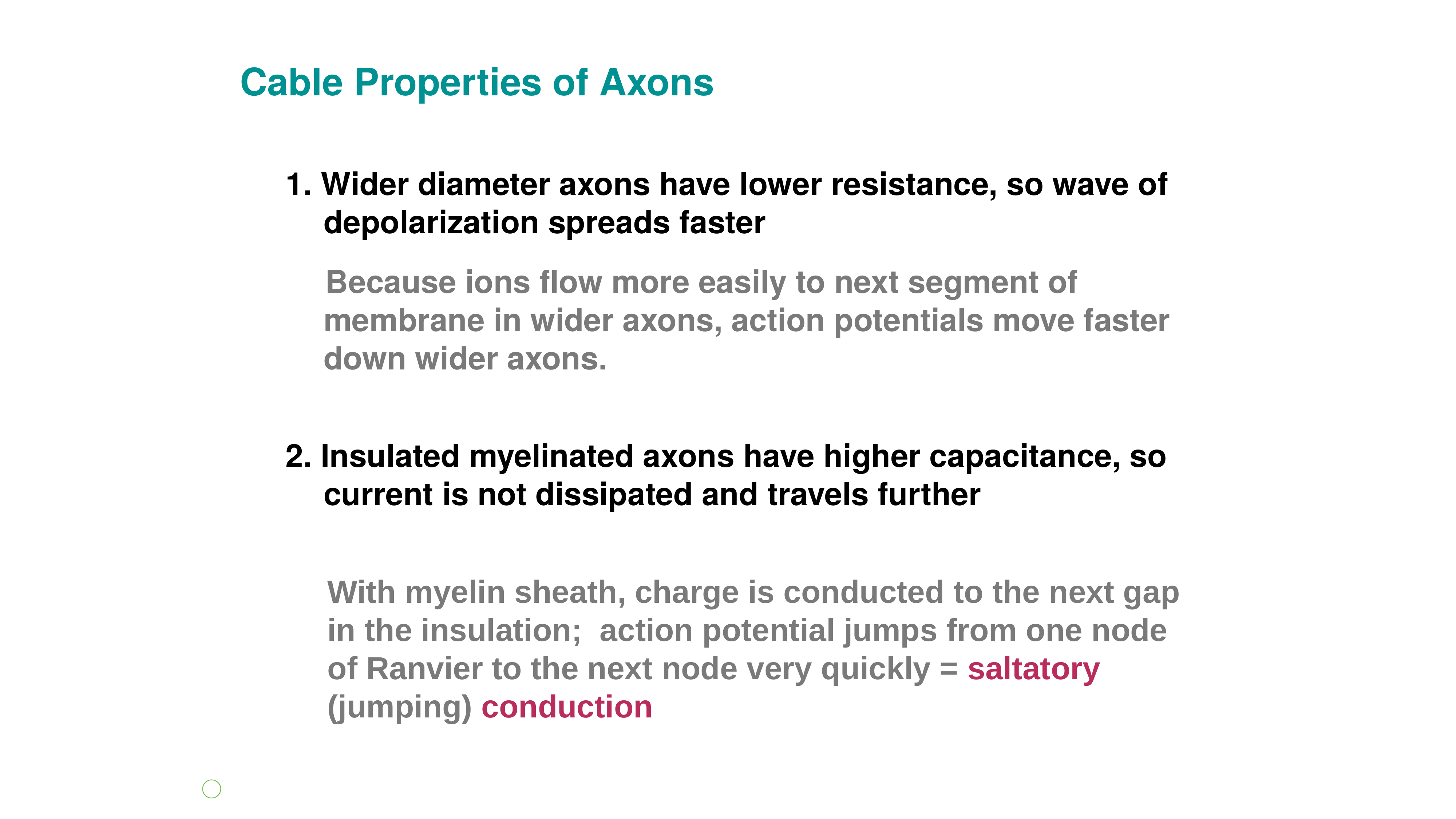

# Cable Properties of Axons
1. Wider diameter axons have lower resistance, so wave of depolarization spreads faster
 Because ions flow more easily to next segment of membrane in wider axons, action potentials move faster down wider axons.

2. Insulated myelinated axons have higher capacitance, so current is not dissipated and travels further

With myelin sheath, charge is conducted to the next gap in the insulation;  action potential jumps from one node of Ranvier to the next node very quickly = saltatory (jumping) conduction